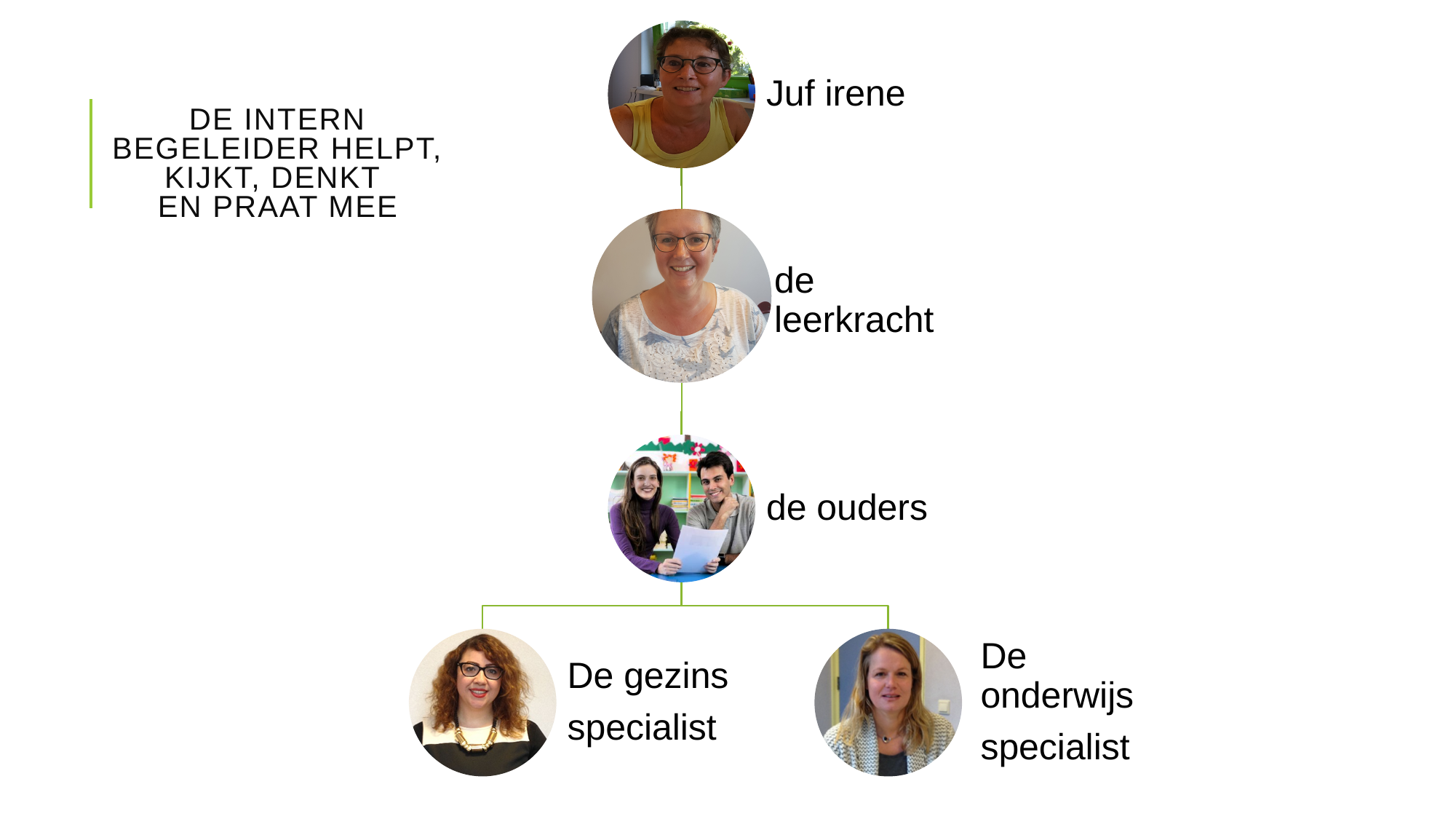

Juf irene
de leerkracht
de ouders
De gezins
specialist
De onderwijs
specialist
# De Intern begeleider helpt, kijkt, denkt en praat mee